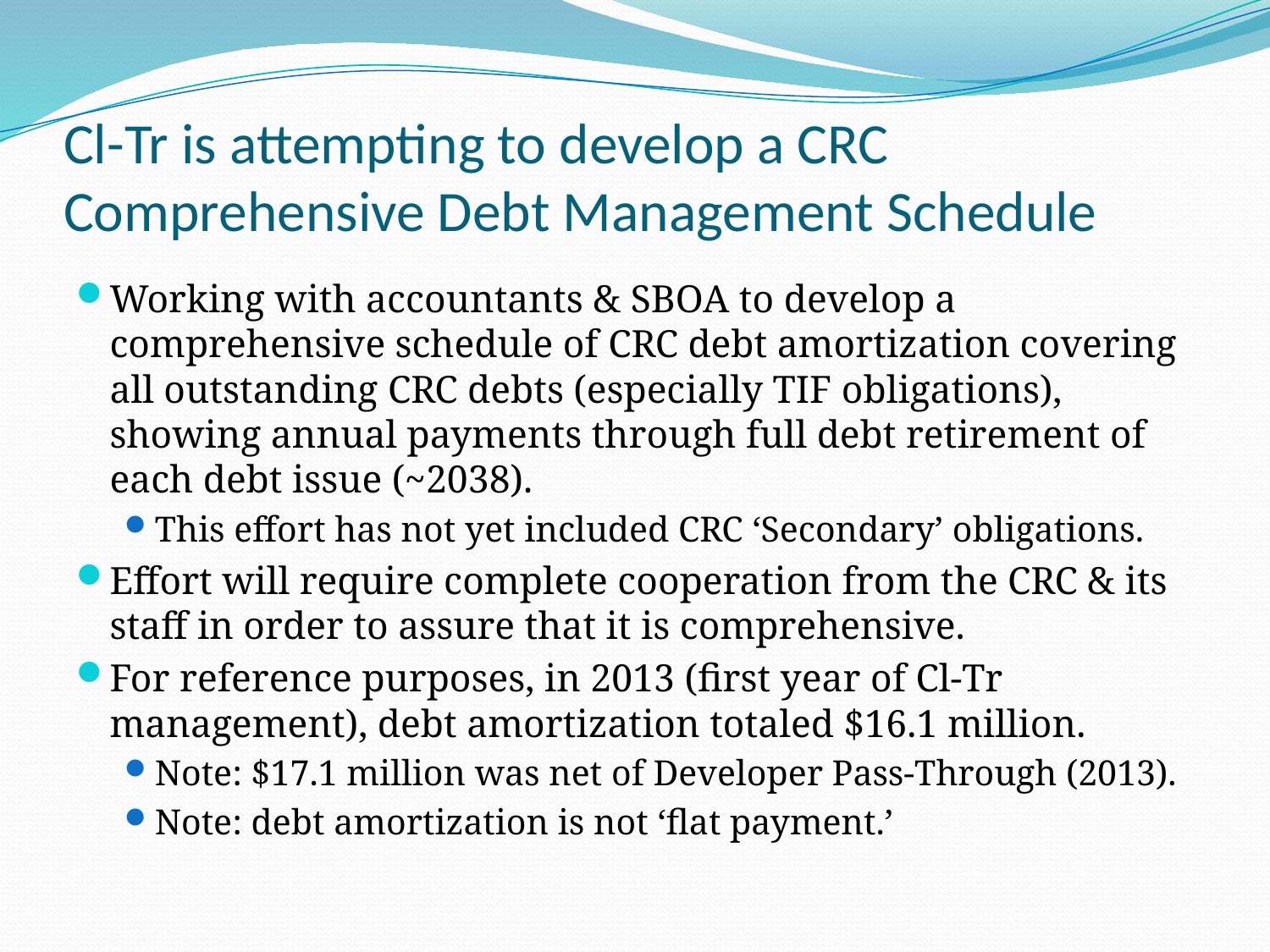

# Cl-Tr is attempting to develop a CRC Comprehensive Debt Management Schedule
Working with accountants & SBOA to develop a comprehensive schedule of CRC debt amortization covering all outstanding CRC debts (especially TIF obligations), showing annual payments through full debt retirement of each debt issue (~2038).
This effort has not yet included CRC ‘Secondary’ obligations.
Effort will require complete cooperation from the CRC & its staff in order to assure that it is comprehensive.
For reference purposes, in 2013 (first year of Cl-Tr management), debt amortization totaled $16.1 million.
Note: $17.1 million was net of Developer Pass-Through (2013).
Note: debt amortization is not ‘flat payment.’